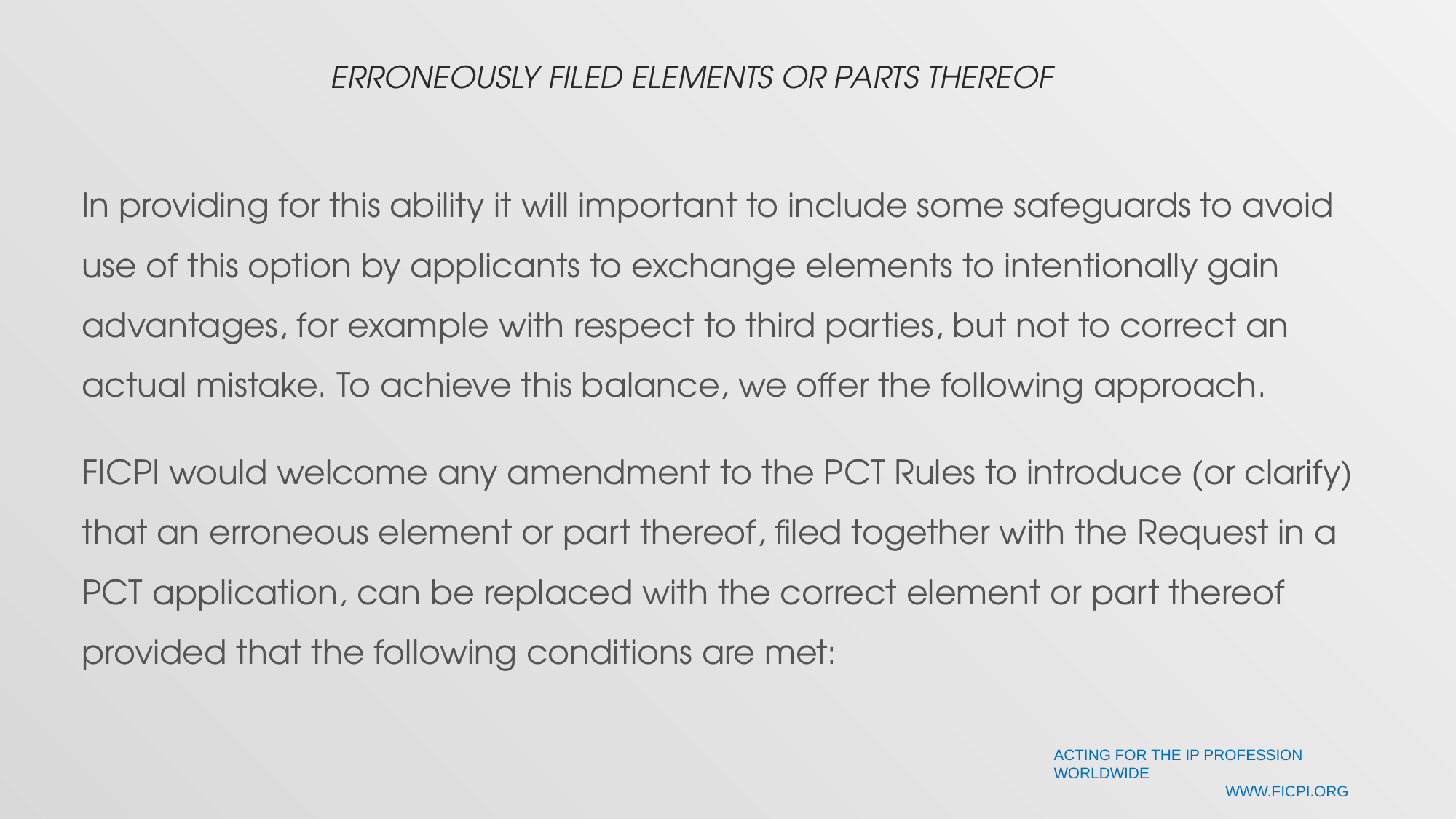

# Erroneously filed elements or parts thereof

In providing for this ability it will important to include some safeguards to avoid use of this option by applicants to exchange elements to intentionally gain advantages, for example with respect to third parties, but not to correct an actual mistake. To achieve this balance, we offer the following approach.
FICPI would welcome any amendment to the PCT Rules to introduce (or clarify) that an erroneous element or part thereof, filed together with the Request in a PCT application, can be replaced with the correct element or part thereof provided that the following conditions are met:

Acting for the IP profession worldwide
                                         www.ficpi.org